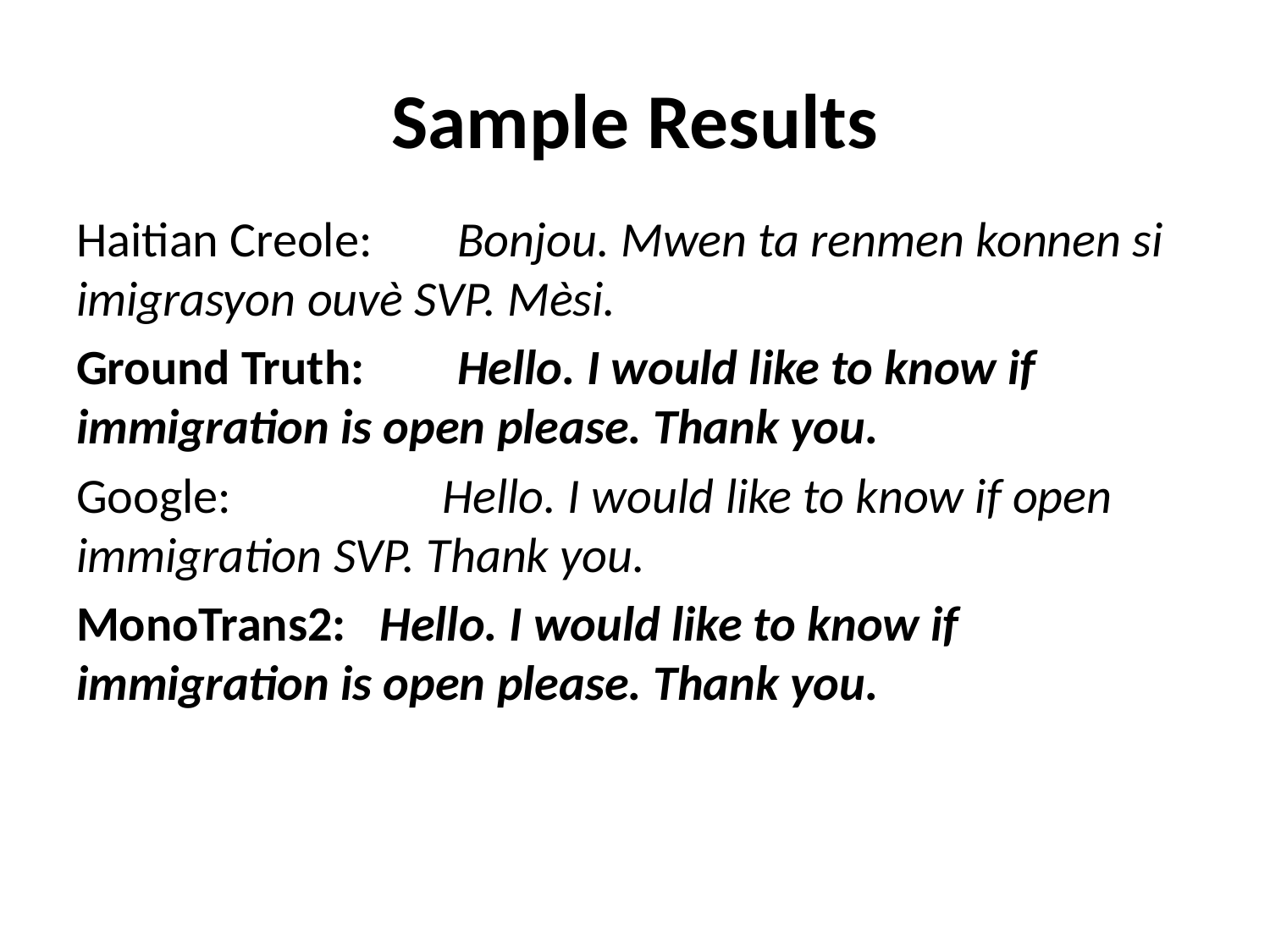

# Sample Results
Haitian Creole:	Bonjou. Mwen ta renmen konnen si imigrasyon ouvè SVP. Mèsi.
Ground Truth:	Hello. I would like to know if immigration is open please. Thank you.
Google:	          Hello. I would like to know if open immigration SVP. Thank you.
MonoTrans2:   Hello. I would like to know if immigration is open please. Thank you.